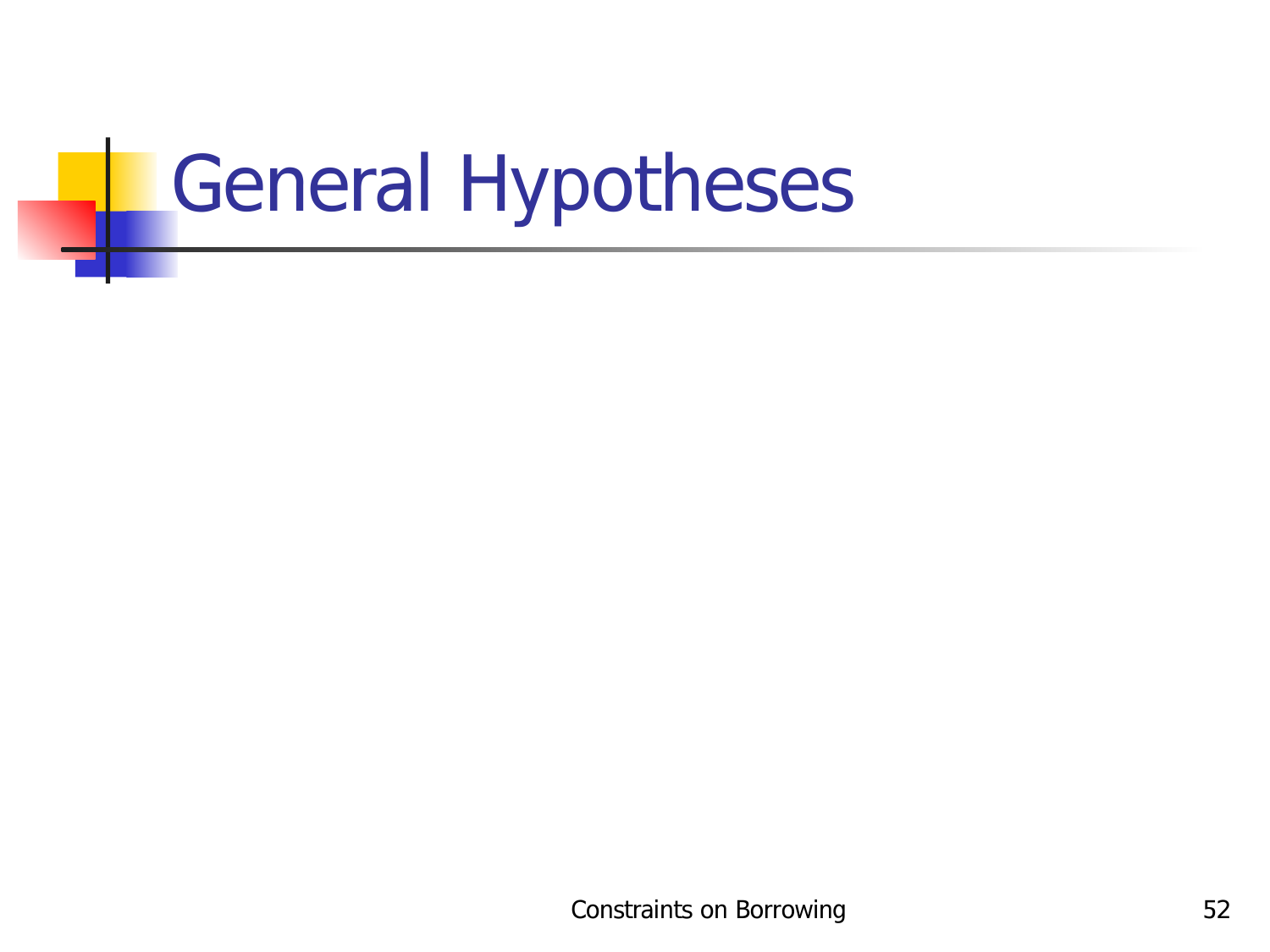

# General Hypotheses
Constraints on Borrowing
52